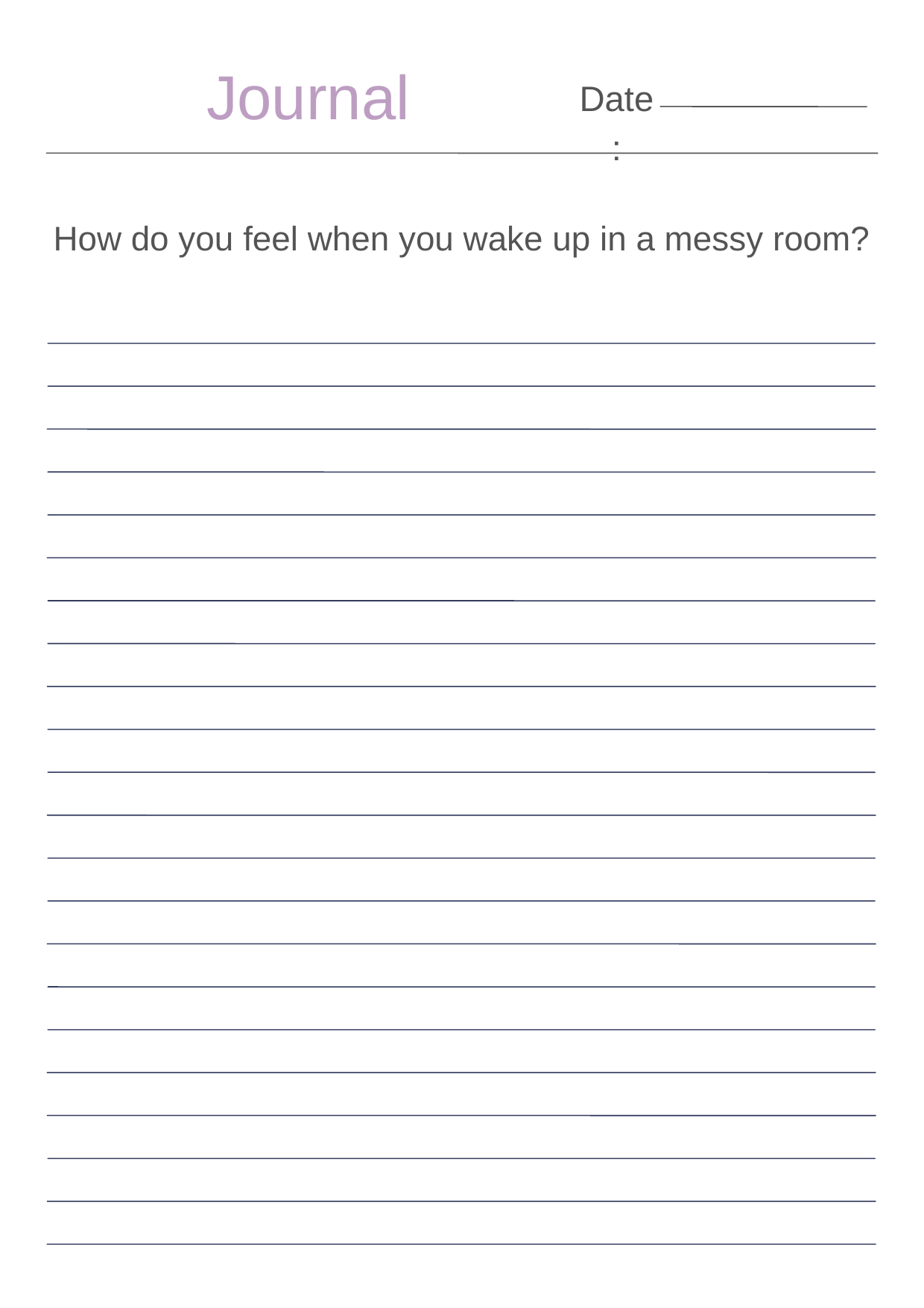

Journal
Date:

How do you feel when you wake up in a messy room?